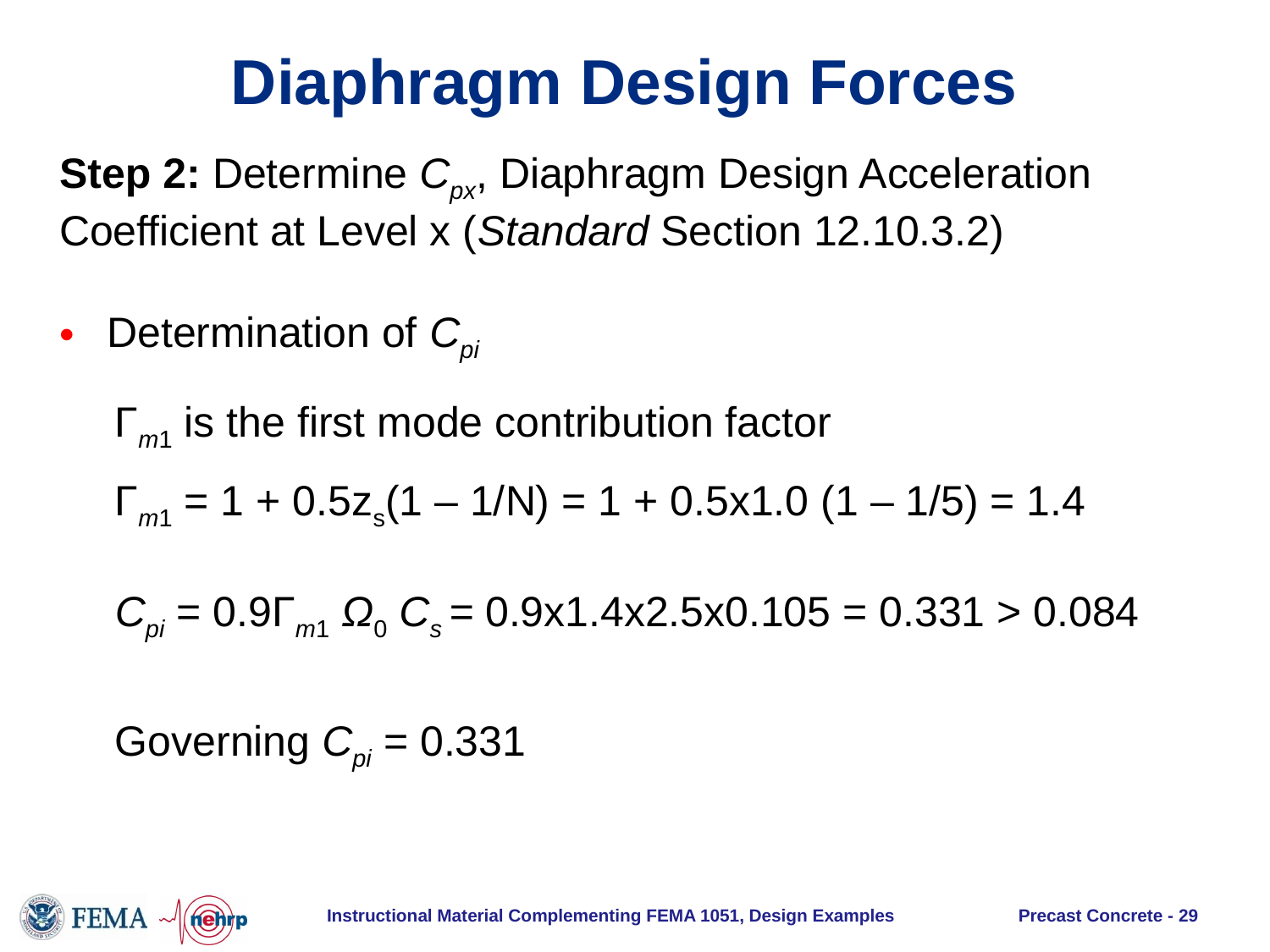

# Diaphragm Design Forces
Step 2: Determine Cpx, Diaphragm Design Acceleration Coefficient at Level x (Standard Section 12.10.3.2)

Determination of Cpi
Γm1 is the first mode contribution factor
Γm1 = 1 + 0.5zs(1 – 1/N) = 1 + 0.5x1.0 (1 – 1/5) = 1.4
Cpi = 0.9Γm1 Ω0 Cs = 0.9x1.4x2.5x0.105 = 0.331 > 0.084

Governing Cpi = 0.331